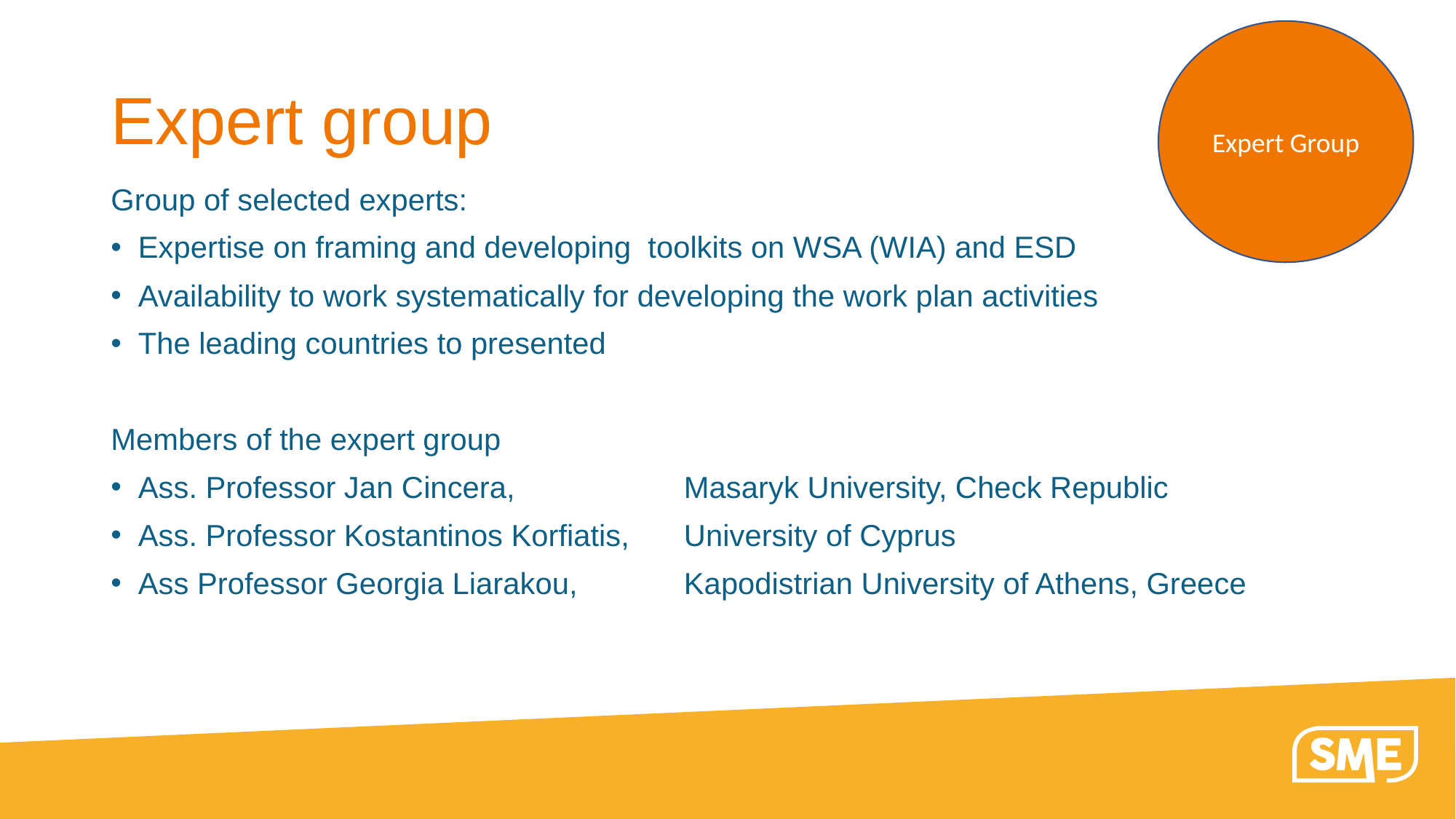

Expert Group
# Expert group
Group of selected experts:
Expertise on framing and developing  toolkits on WSA (WIA) and ESD
Availability to work systematically for developing the work plan activities
The leading countries to presented

Members of the expert group
Ass. Professor Jan Cincera, 		Masaryk University, Check Republic
Ass. Professor Kostantinos Korfiatis, 	University of Cyprus
Ass Professor Georgia Liarakou, 	Kapodistrian University of Athens, Greece